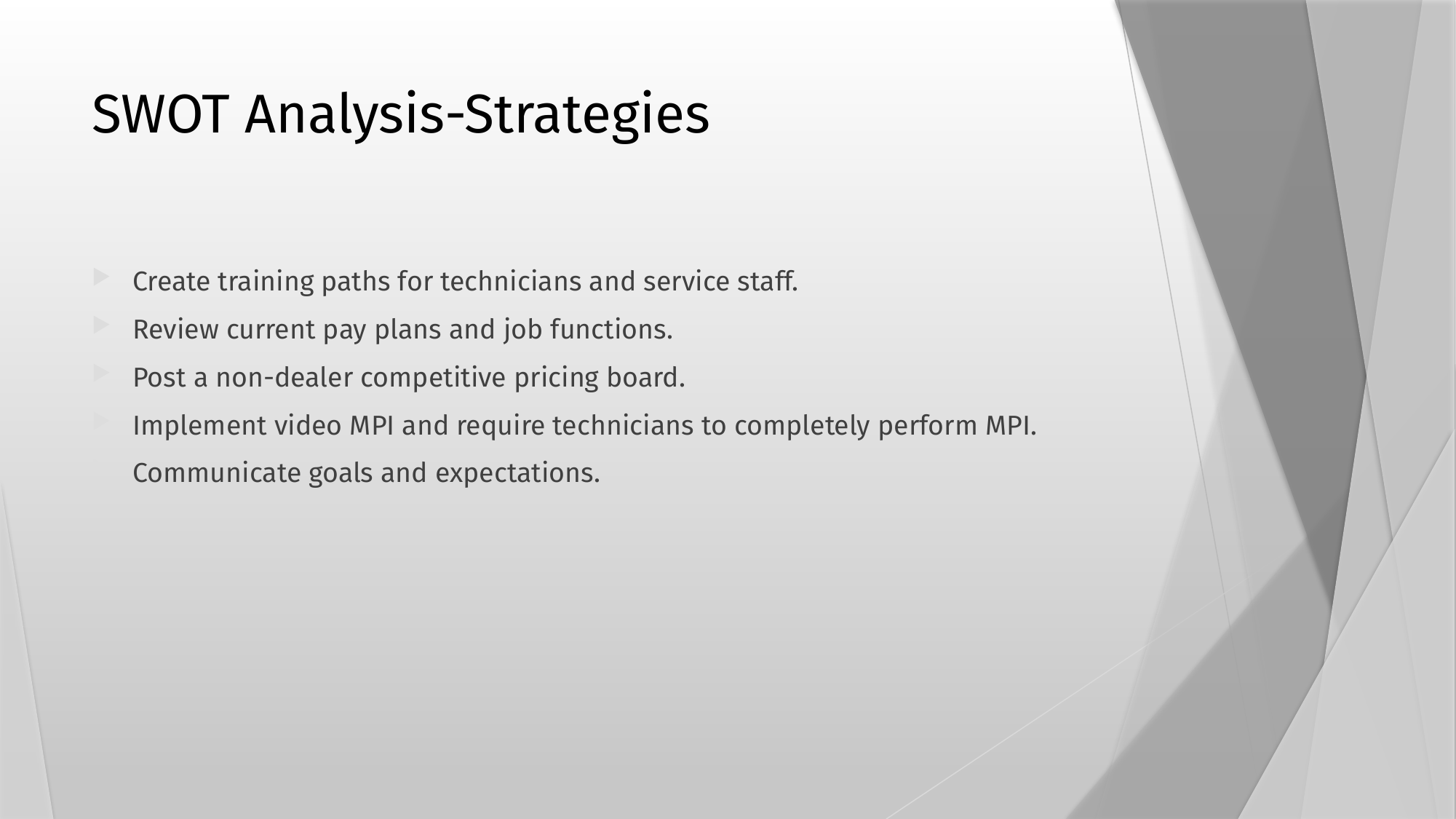

# SWOT Analysis-Strategies
Create training paths for technicians and service staff.
Review current pay plans and job functions.
Post a non-dealer competitive pricing board.
Implement video MPI and require technicians to completely perform MPI.
Communicate goals and expectations.